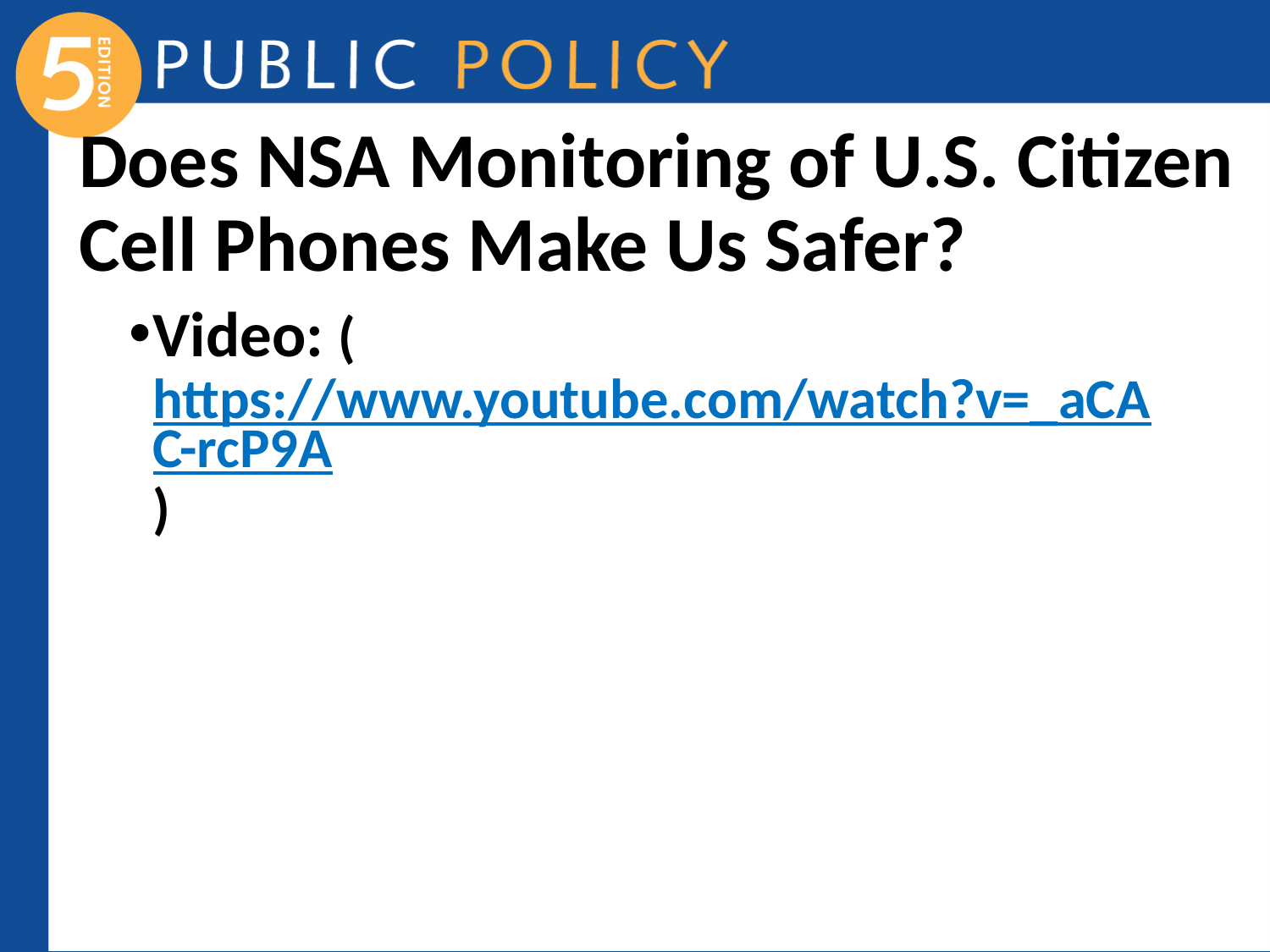

# Does NSA Monitoring of U.S. Citizen Cell Phones Make Us Safer?
Video: (https://www.youtube.com/watch?v=_aCAC-rcP9A)